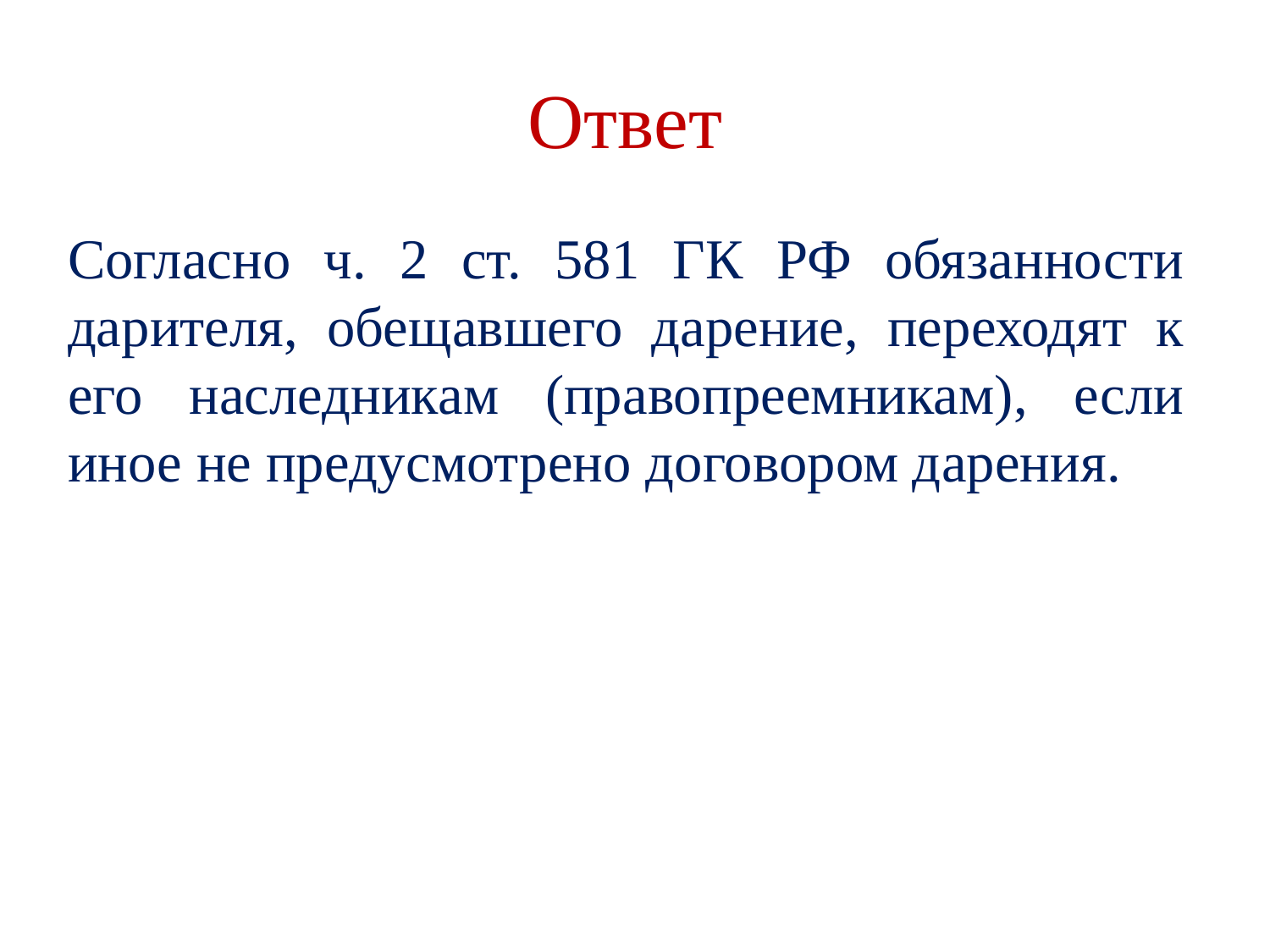

# Ответ
Согласно ч. 2 ст. 581 ГК РФ обязанности дарителя, обещавшего дарение, переходят к его наследникам (правопреемникам), если иное не предусмотрено договором дарения.